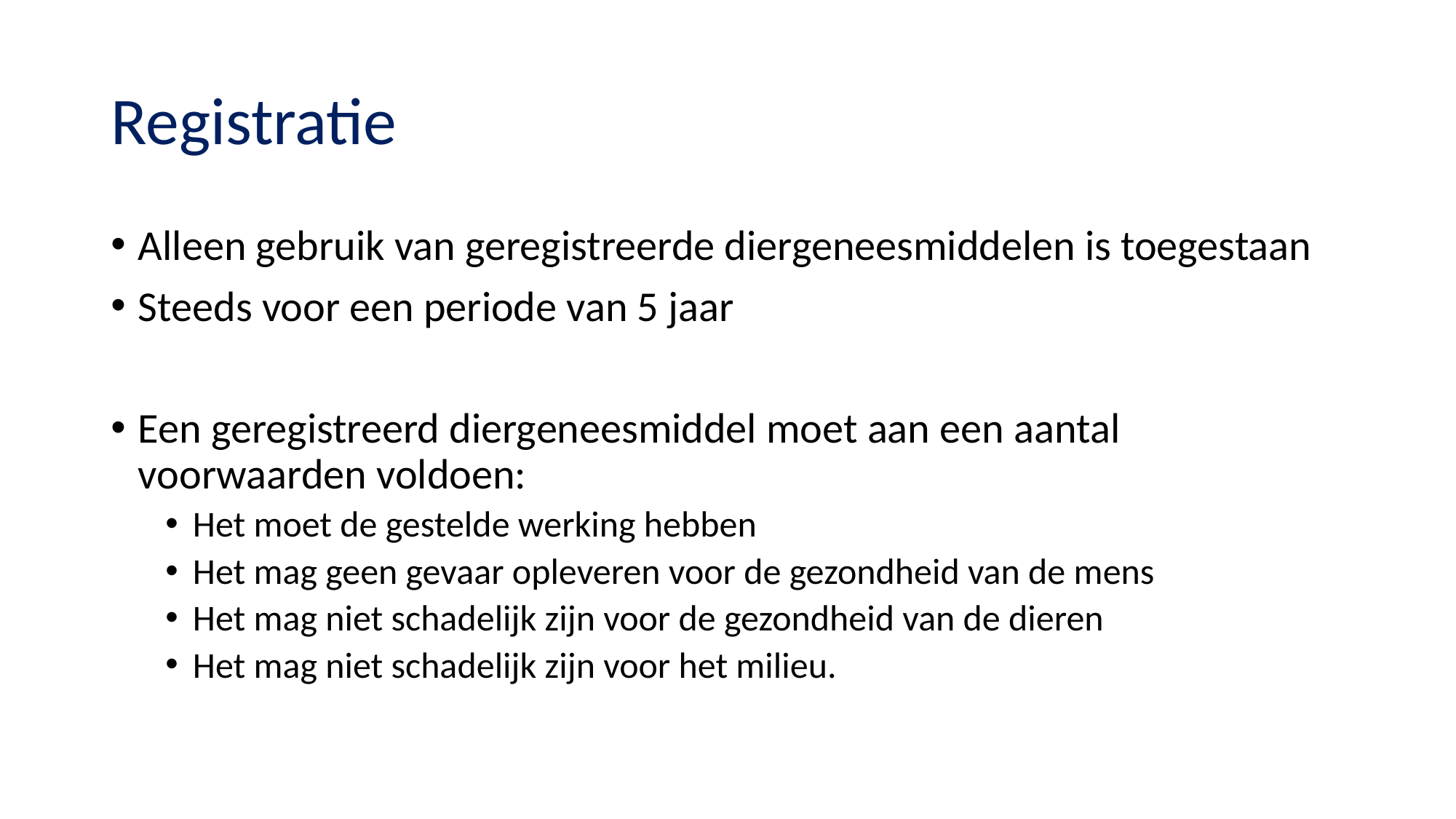

# Registratie
Alleen gebruik van geregistreerde diergeneesmiddelen is toegestaan
Steeds voor een periode van 5 jaar

Een geregistreerd diergeneesmiddel moet aan een aantal voorwaarden voldoen:
Het moet de gestelde werking hebben
Het mag geen gevaar opleveren voor de gezondheid van de mens
Het mag niet schadelijk zijn voor de gezondheid van de dieren
Het mag niet schadelijk zijn voor het milieu.